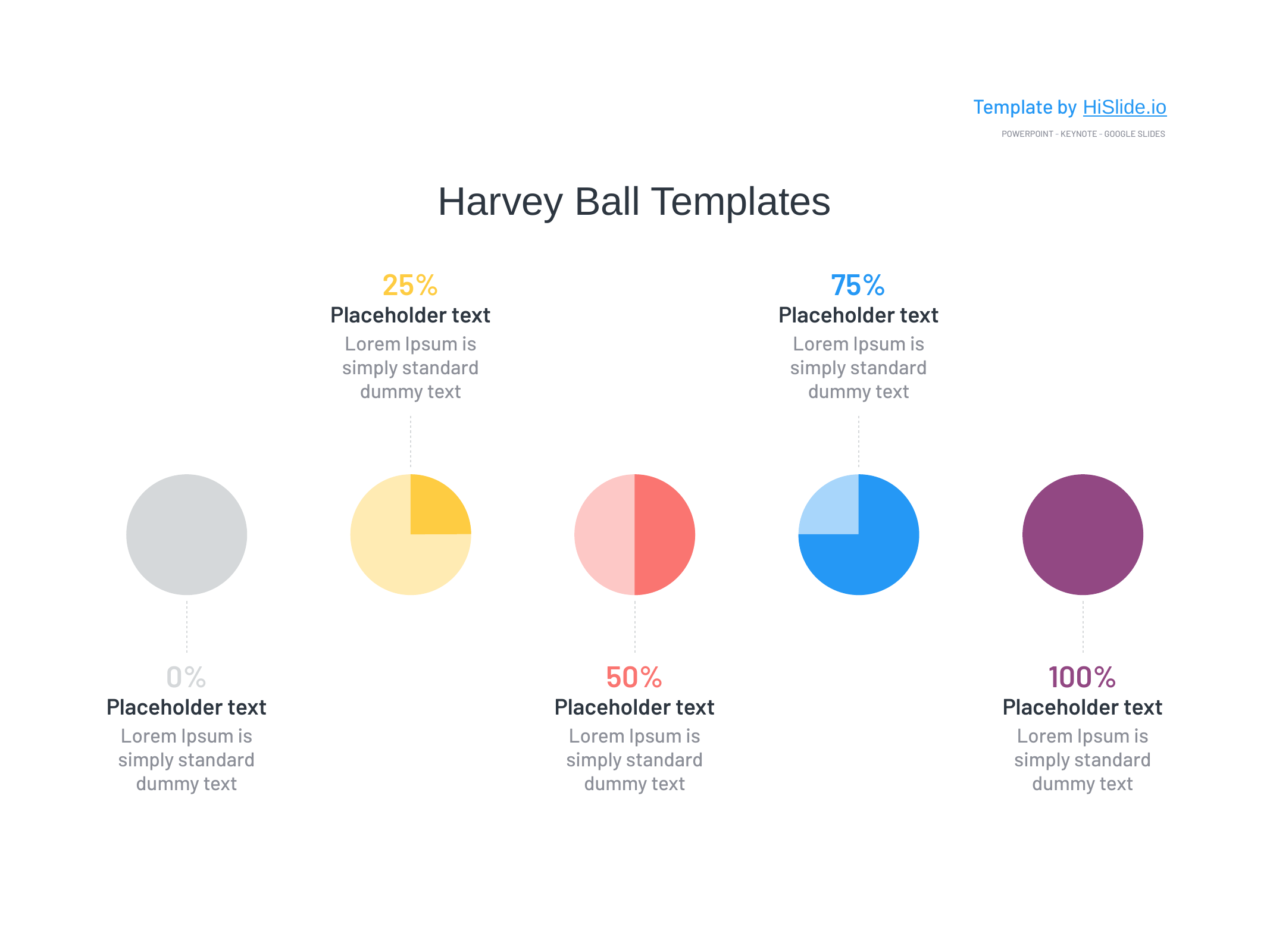

Template by HiSlide.io
PowerPoint - Keynote - Google Slides
Harvey Ball Templates
25%
Placeholder text
Lorem Ipsum is simply standard dummy text
75%
Placeholder text
Lorem Ipsum is simply standard dummy text

0%
Placeholder text
Lorem Ipsum is simply standard dummy text
50%
Placeholder text
Lorem Ipsum is simply standard dummy text
100%
Placeholder text
Lorem Ipsum is simply standard dummy text